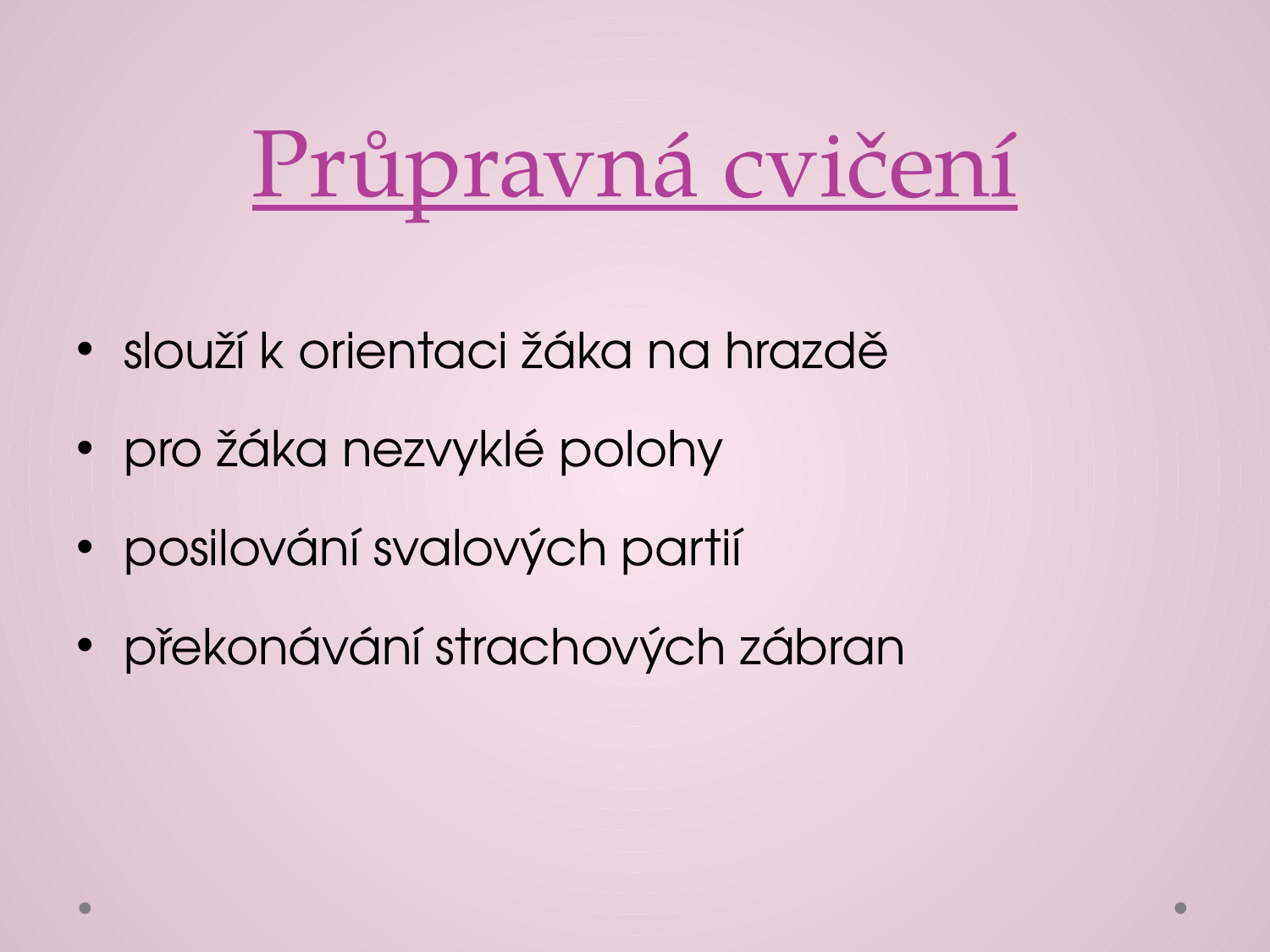

# Průpravná cvičení

slouží k orientaci žáka na hrazdě
pro žáka nezvyklé polohy
posilování svalových partií
překonávání strachových zábran